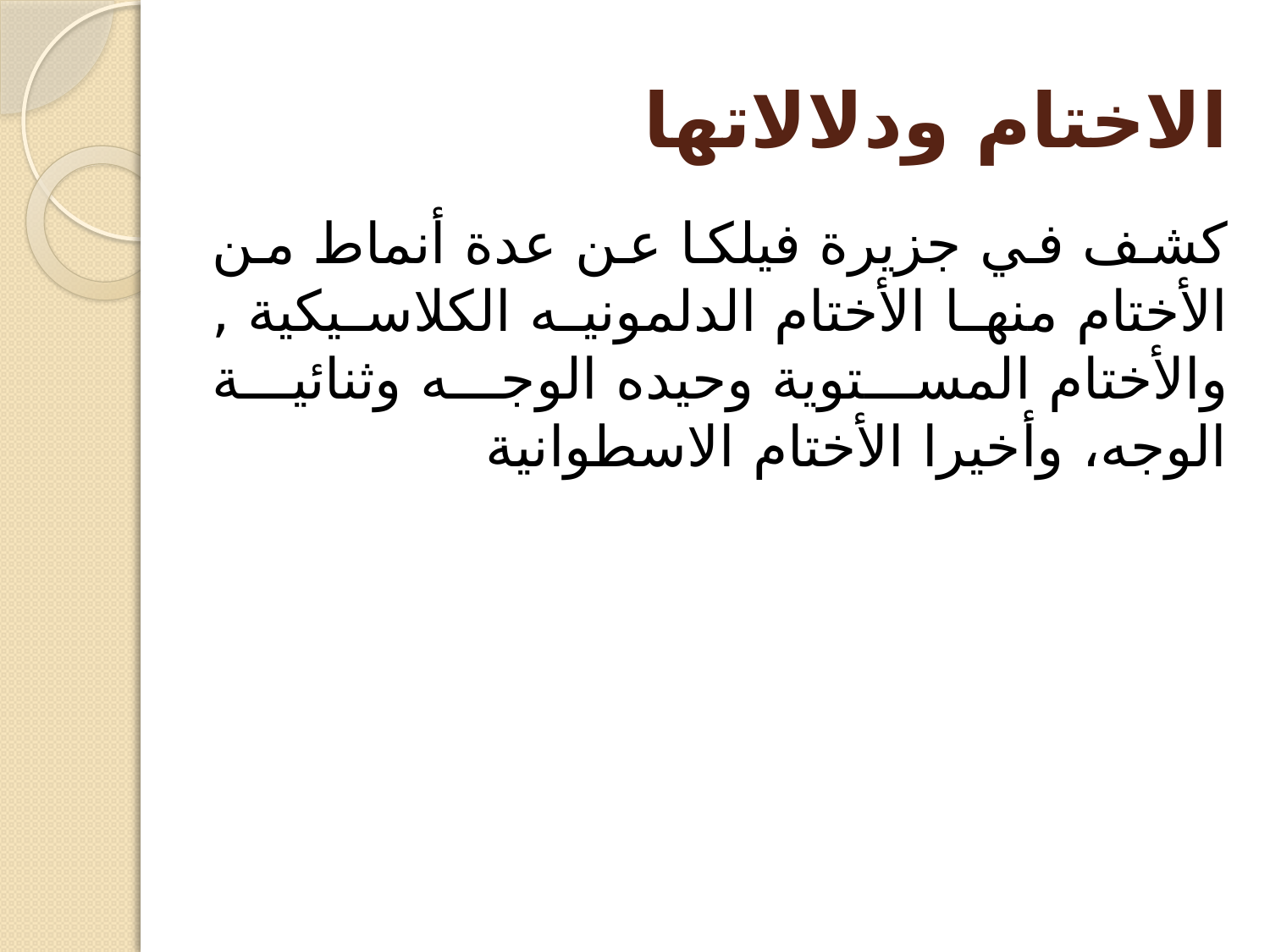

# الاختام ودلالاتها
كشف في جزيرة فيلكا عن عدة أنماط من الأختام منها الأختام الدلمونيه الكلاسيكية , والأختام المستوية وحيده الوجه وثنائية الوجه، وأخيرا الأختام الاسطوانية